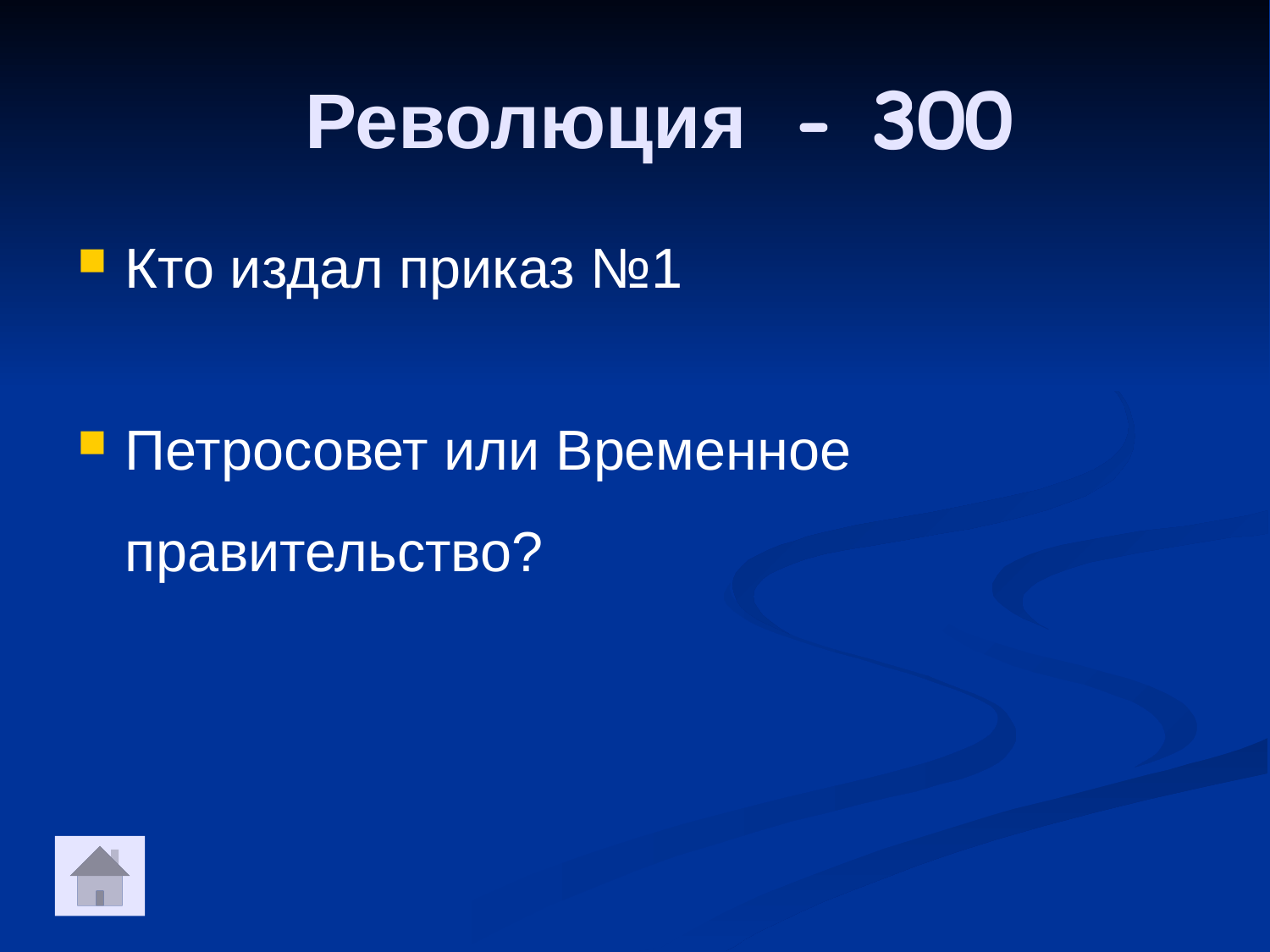

Революция  - 300
Кто издал приказ №1

Петросовет или Временное правительство?